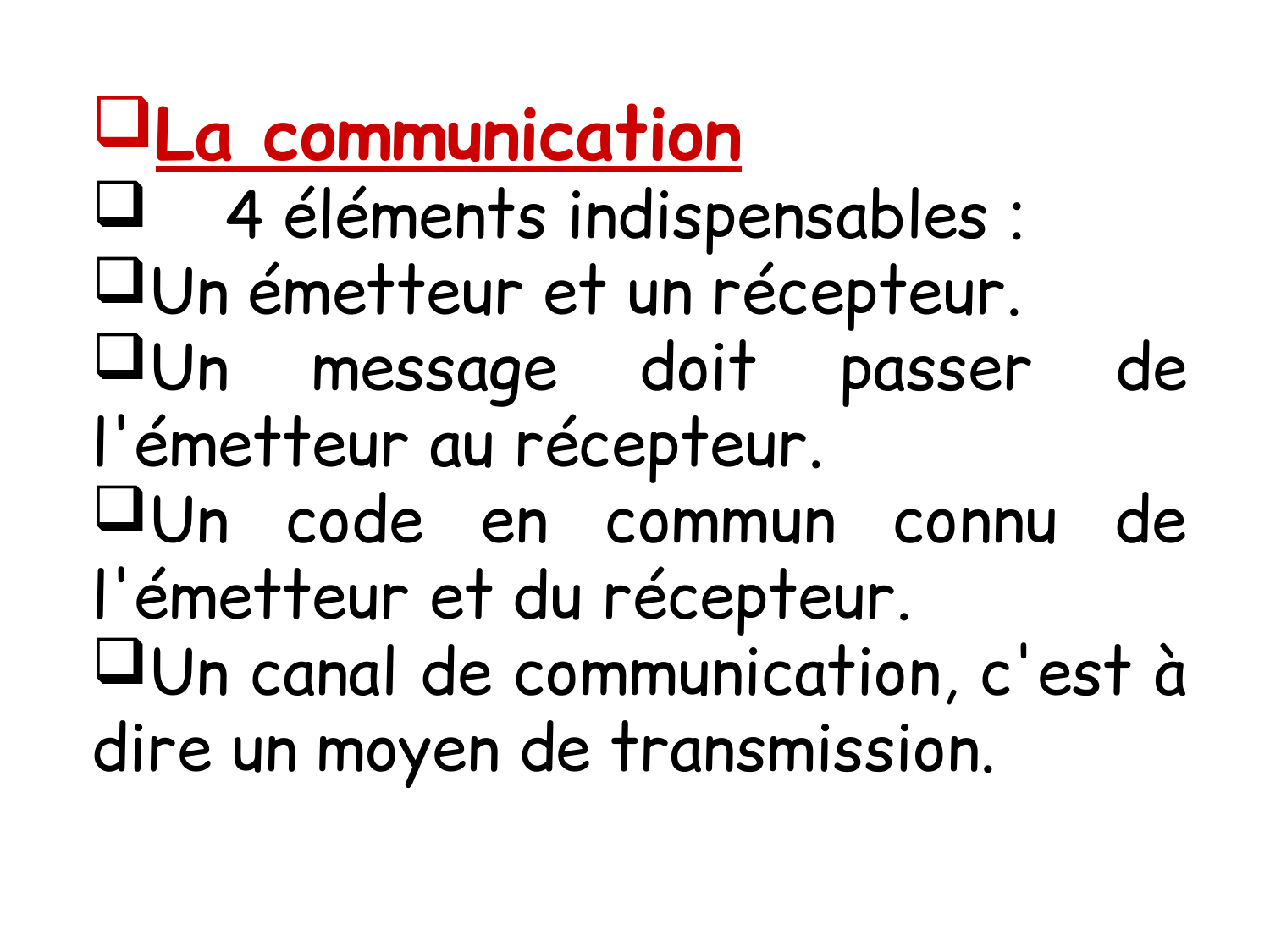

La communication
    4 éléments indispensables :
Un émetteur et un récepteur.
Un message doit passer de l'émetteur au récepteur.
Un code en commun connu de l'émetteur et du récepteur.
Un canal de communication, c'est à dire un moyen de transmission.